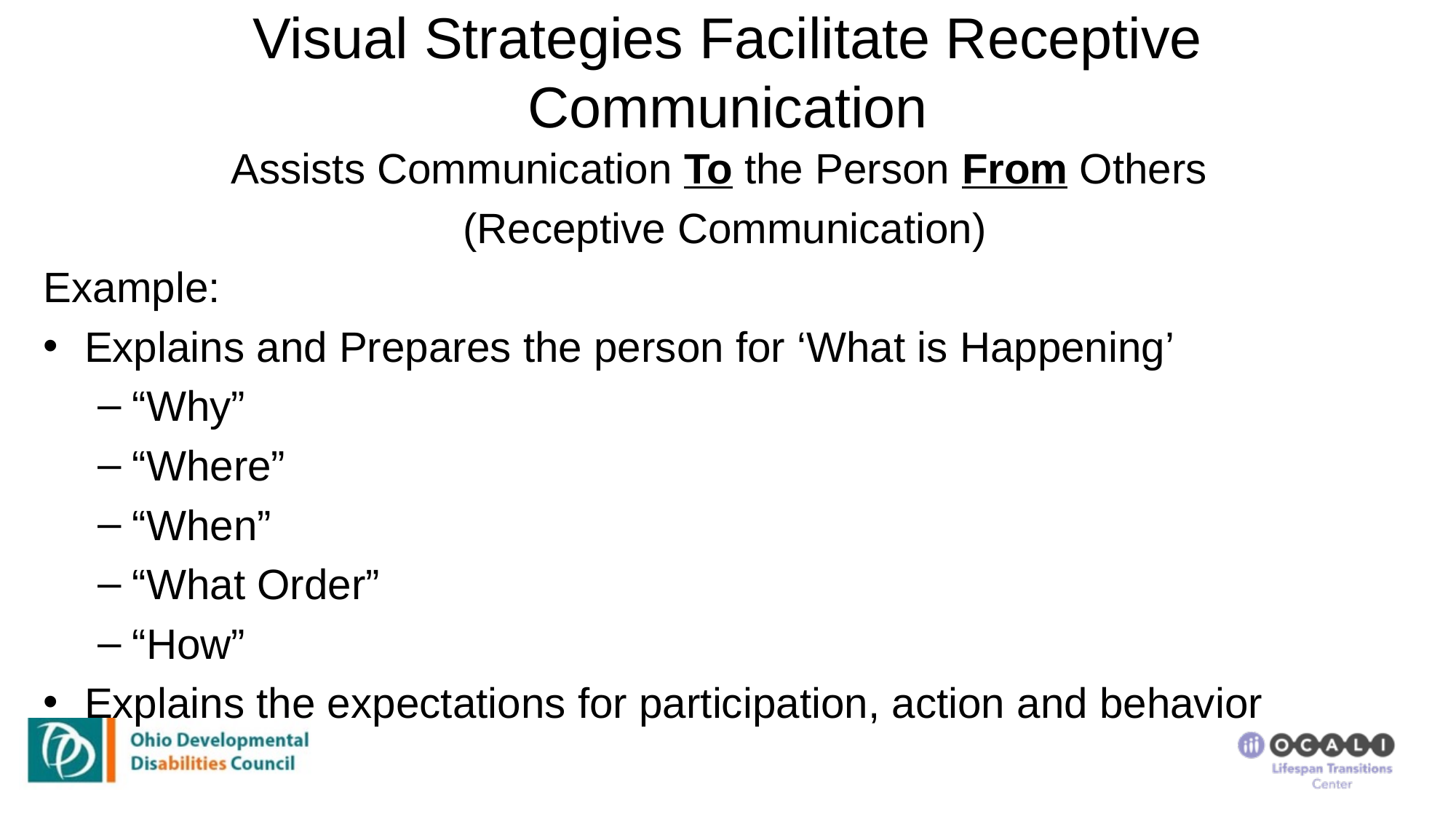

# Visual Strategies Facilitate Receptive Communication
Assists Communication To the Person From Others
(Receptive Communication)
Example:
Explains and Prepares the person for ‘What is Happening’
“Why”
“Where”
“When”
“What Order”
“How”
Explains the expectations for participation, action and behavior